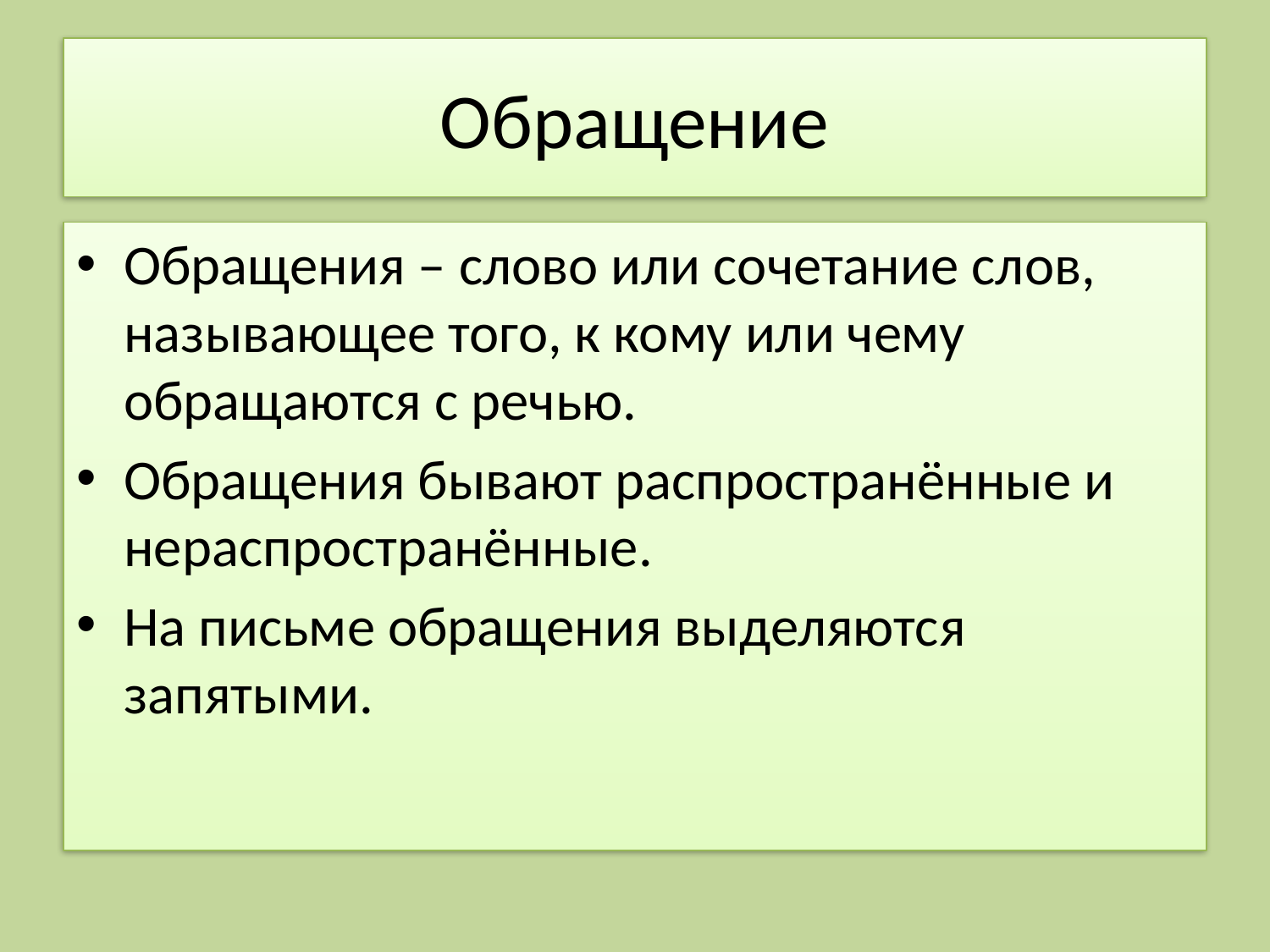

# Обращение
Обращения – слово или сочетание слов, называющее того, к кому или чему обращаются с речью.
Обращения бывают распространённые и нераспространённые.
На письме обращения выделяются запятыми.